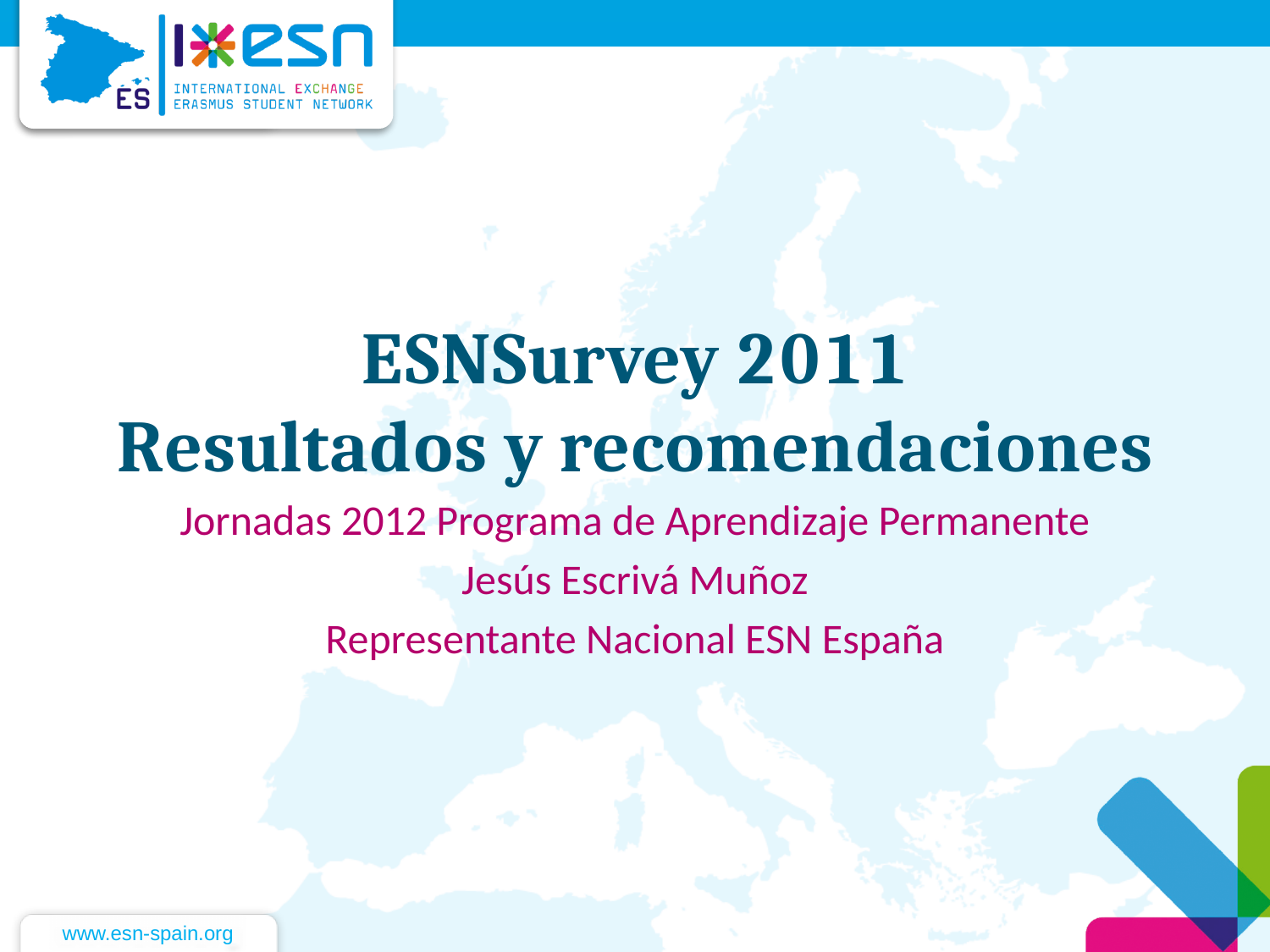

# ESNSurvey 2011 Resultados y recomendaciones
Jornadas 2012 Programa de Aprendizaje Permanente
Jesús Escrivá Muñoz
Representante Nacional ESN España